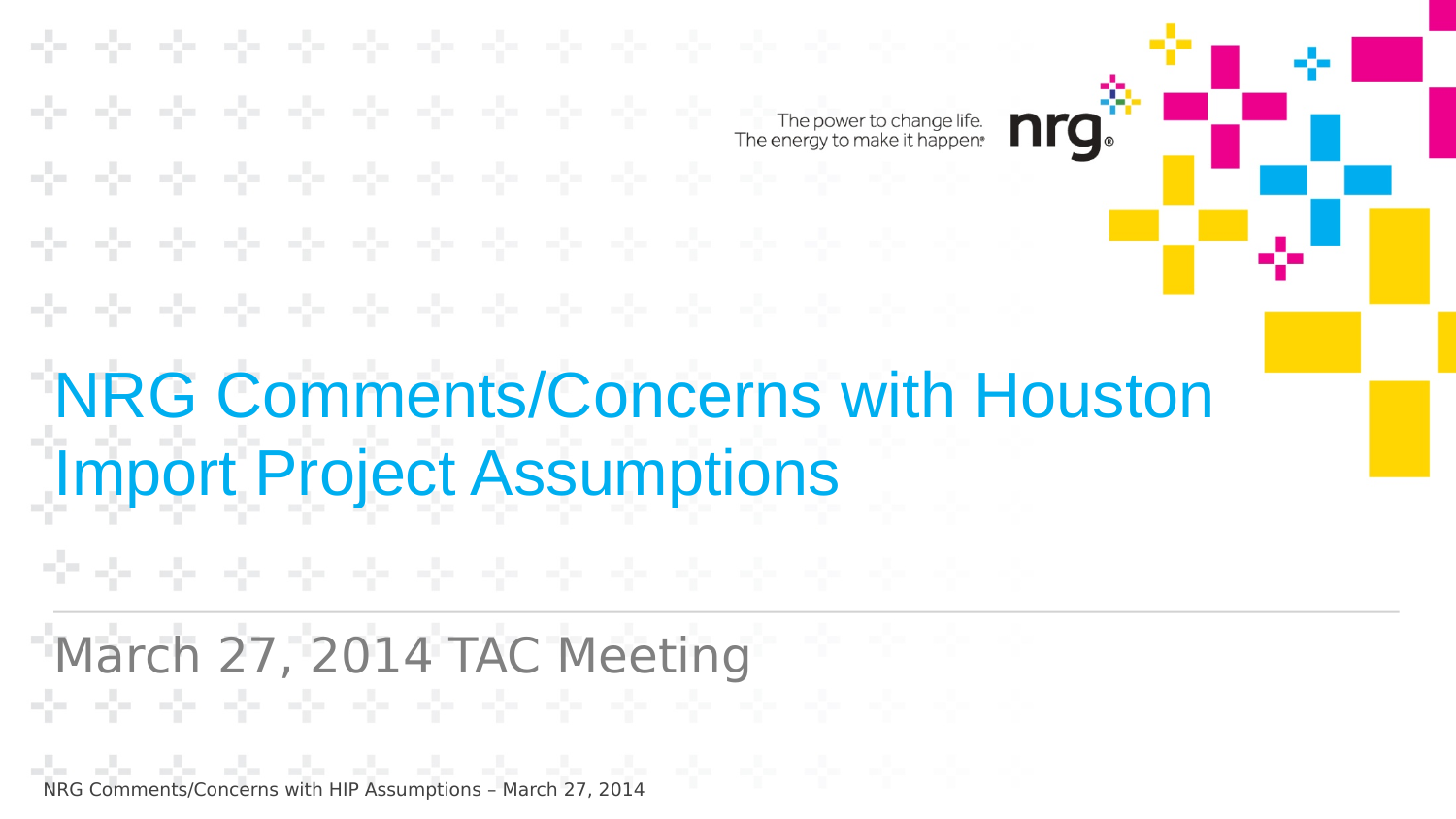

NRG Comments/Concerns with Houston Import Project Assumptions
March 27, 2014 TAC Meeting
NRG Comments/Concerns with HIP Assumptions – March 27, 2014